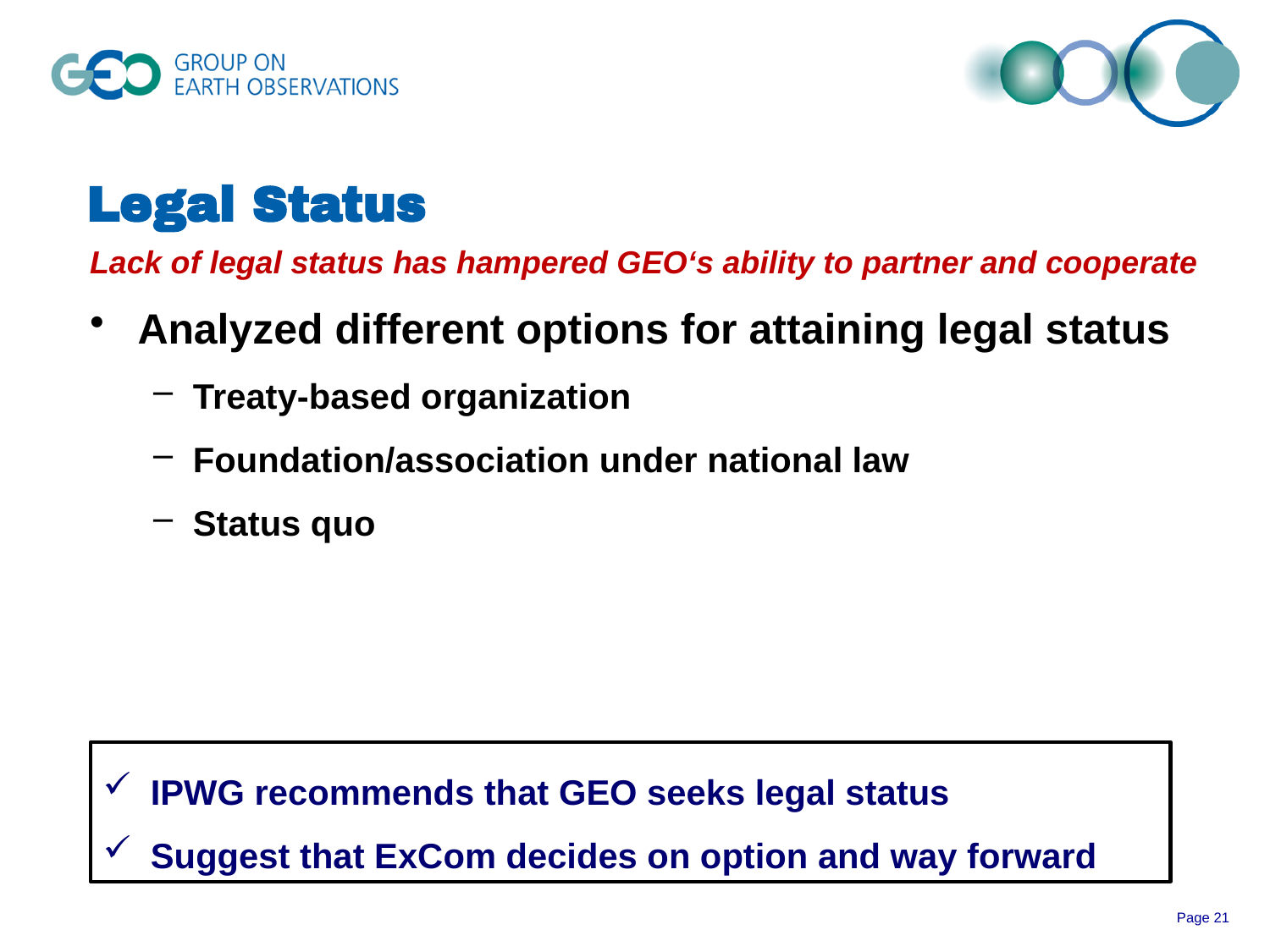

# Legal Status
Lack of legal status has hampered GEO‘s ability to partner and cooperate
Analyzed different options for attaining legal status
Treaty-based organization
Foundation/association under national law
Status quo

IPWG recommends that GEO seeks legal status
Suggest that ExCom decides on option and way forward